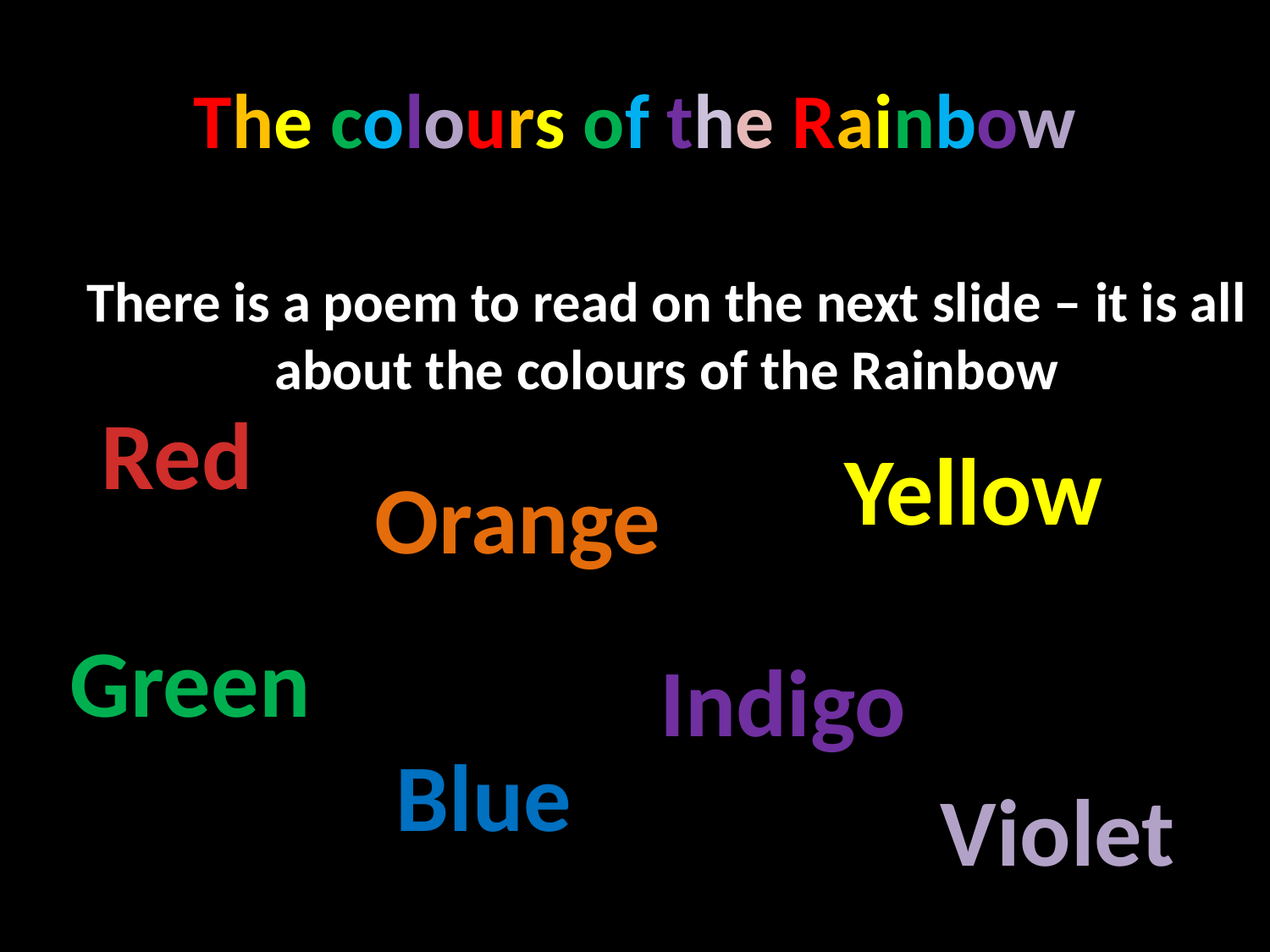

# The colours of the Rainbow

There is a poem to read on the next slide – it is all about the colours of the Rainbow

Red
Yellow
Orange
Green
Indigo
Blue
Violet